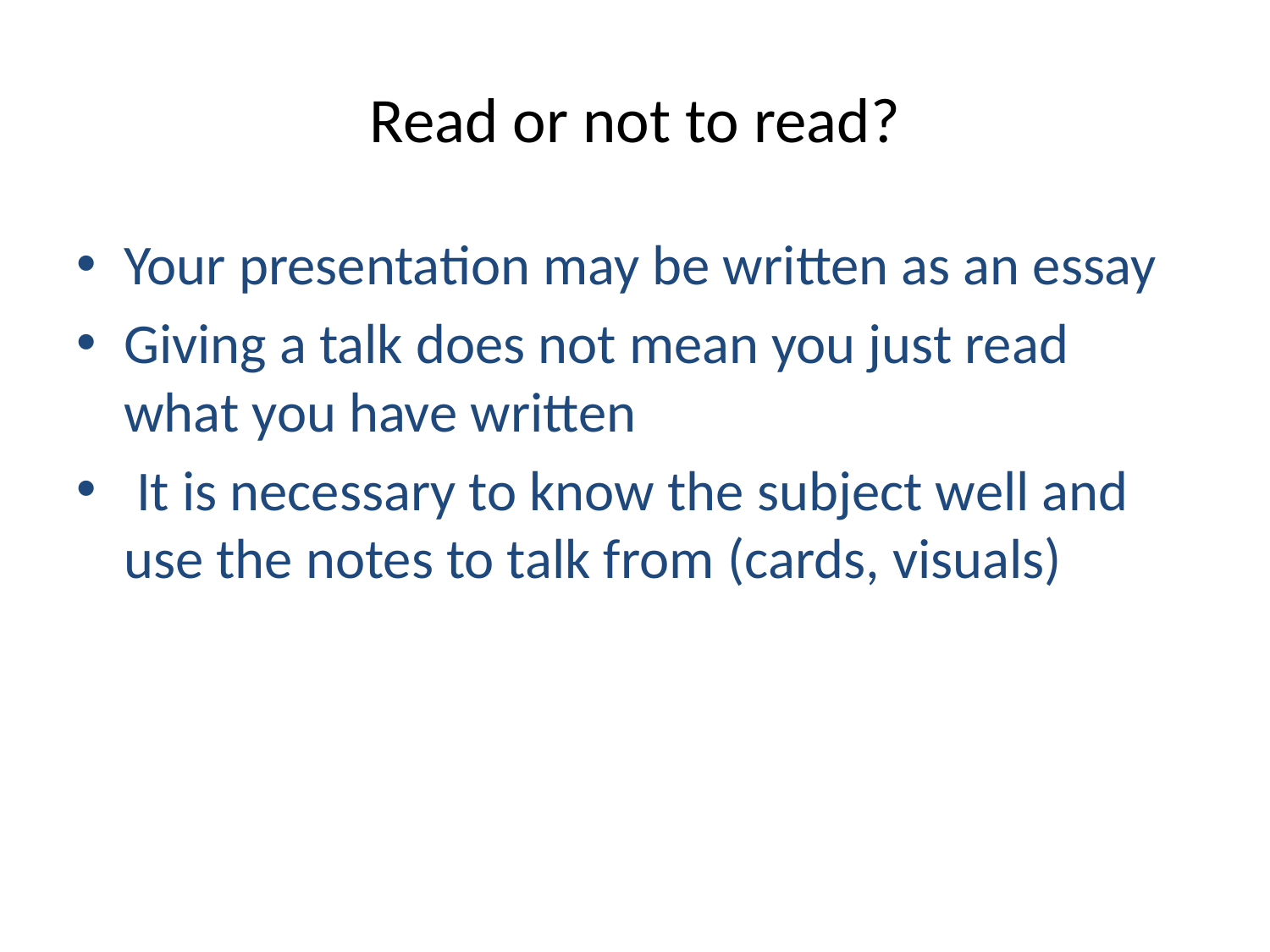

# Read or not to read?
Your presentation may be written as an essay
Giving a talk does not mean you just read what you have written
 It is necessary to know the subject well and use the notes to talk from (cards, visuals)